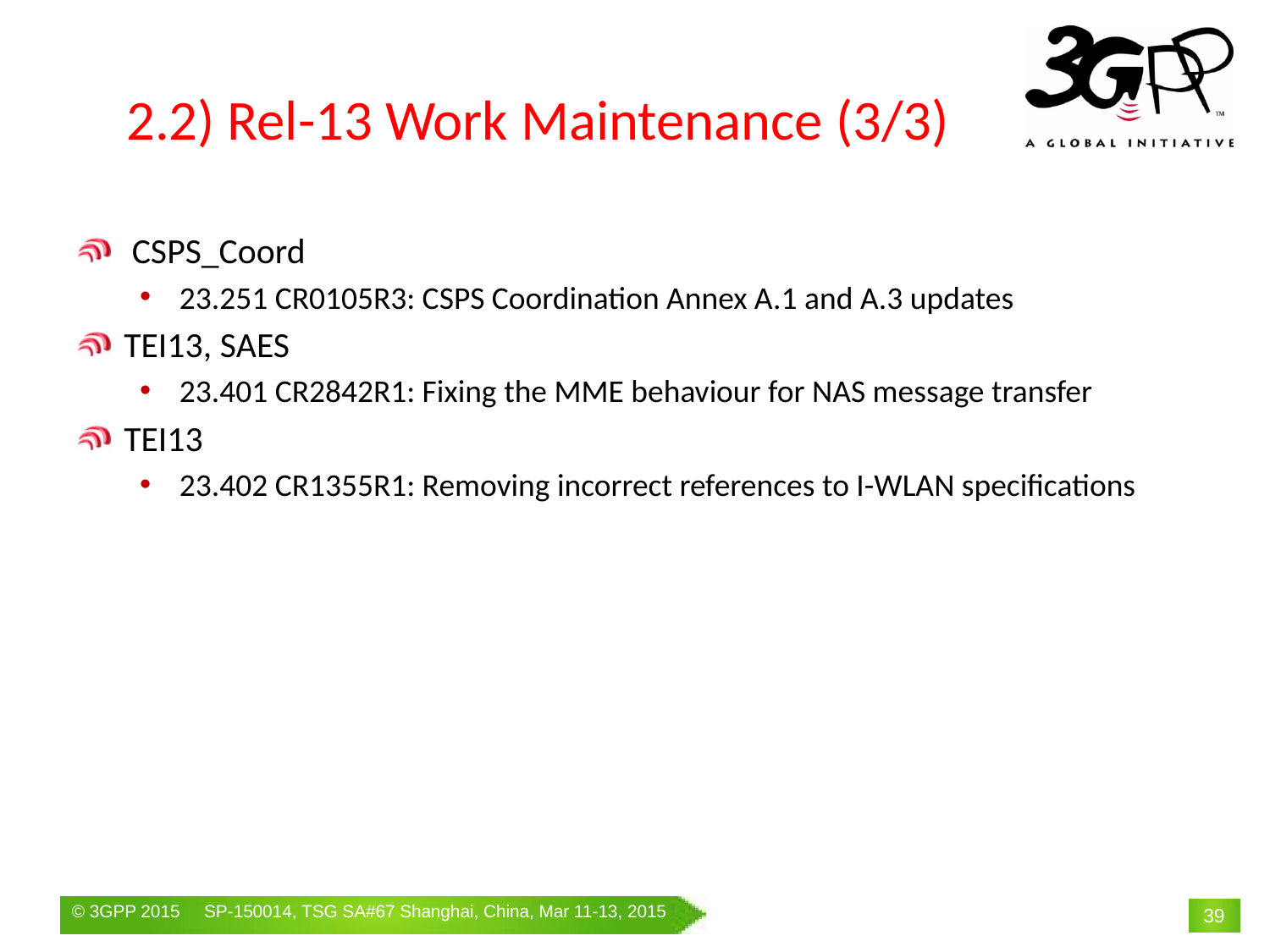

# 2.2) Rel-13 Work Maintenance (3/3)
 CSPS_Coord
23.251 CR0105R3: CSPS Coordination Annex A.1 and A.3 updates
TEI13, SAES
23.401 CR2842R1: Fixing the MME behaviour for NAS message transfer
TEI13
23.402 CR1355R1: Removing incorrect references to I-WLAN specifications